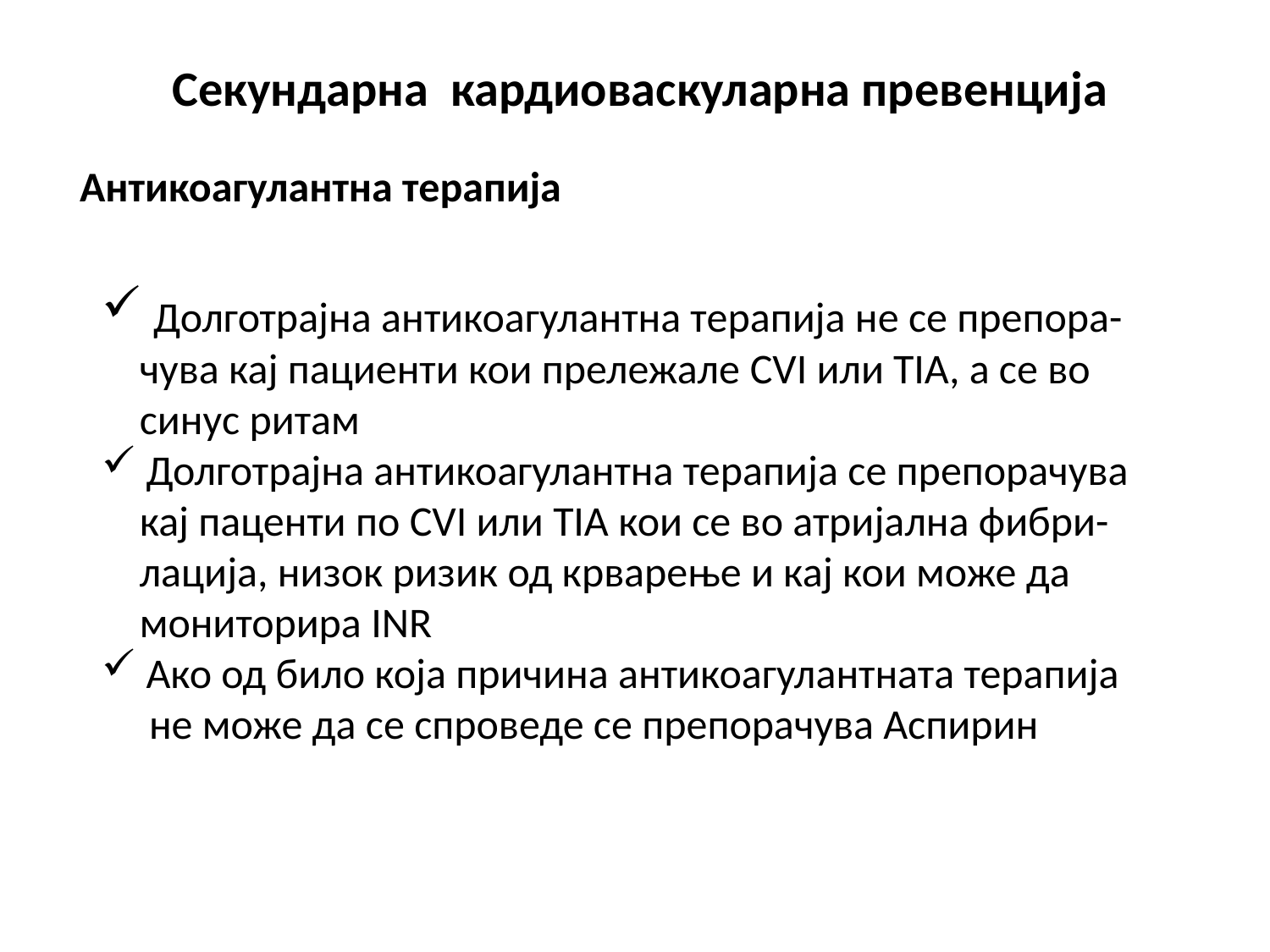

# Секундарна  кардиоваскуларна превенција
      Антикоагулантна терапија
 Долготрајна антикоагулантна терапија не се препора-
    чува кај пациенти кои прележале CVI или TIA, а се во
    синус ритам
 Долготрајна антикоагулантна терапија се препорачува
    кај паценти по CVI или TIA кои се во атријална фибри-
    лација, низок ризик од крварење и кај кои може да
    мониторира INR
 Ако од било која причина антикоагулантната терапија
     не може да се спроведе се препорачува Аспирин